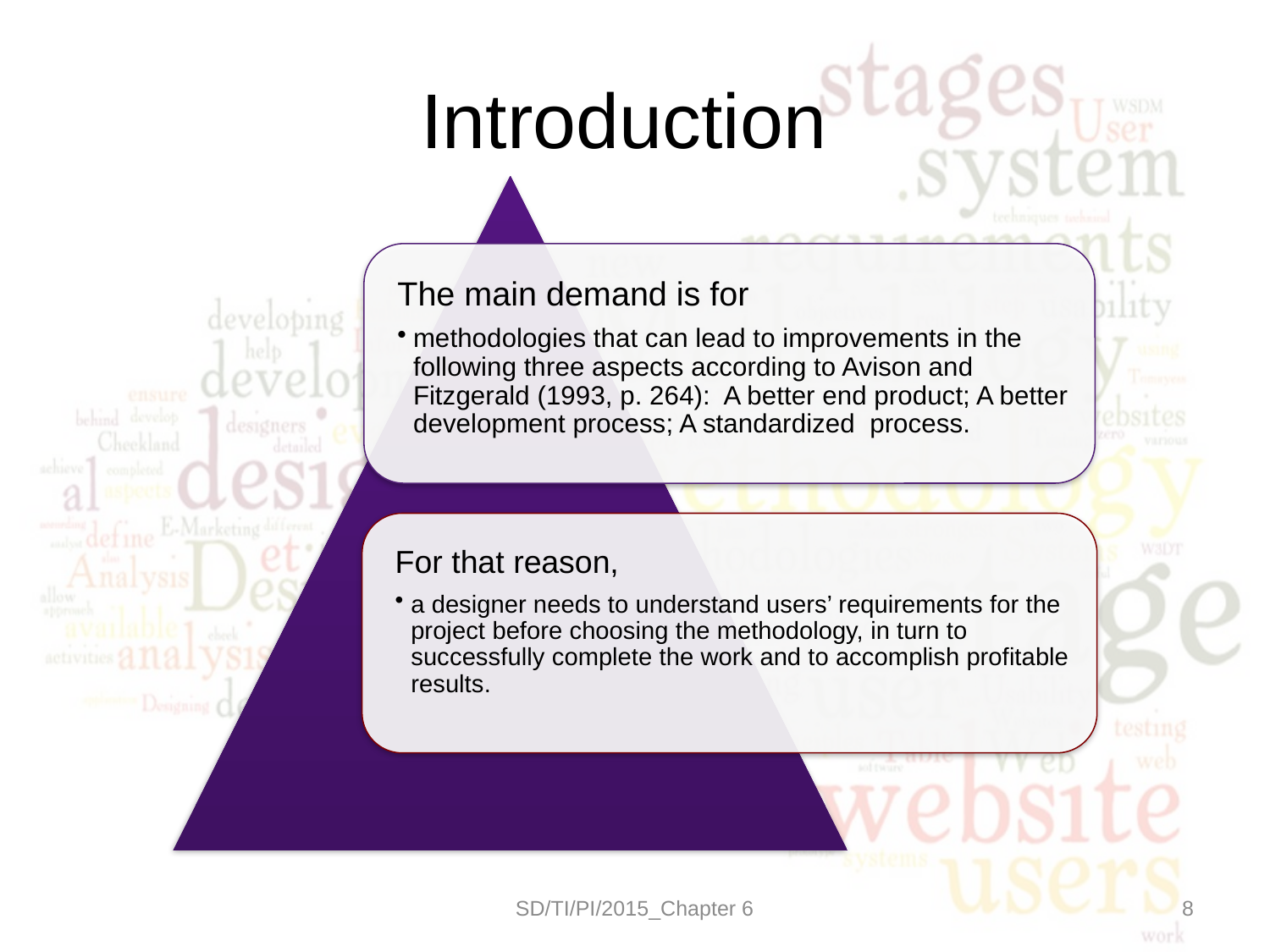

# Introduction
The main demand is for
methodologies that can lead to improvements in the following three aspects according to Avison and Fitzgerald (1993, p. 264):  A better end product; A better development process; A standardized  process.
For that reason,
a designer needs to understand users’ requirements for the project before choosing the methodology, in turn to successfully complete the work and to accomplish profitable results.
SD/TI/PI/2015_Chapter 6
8